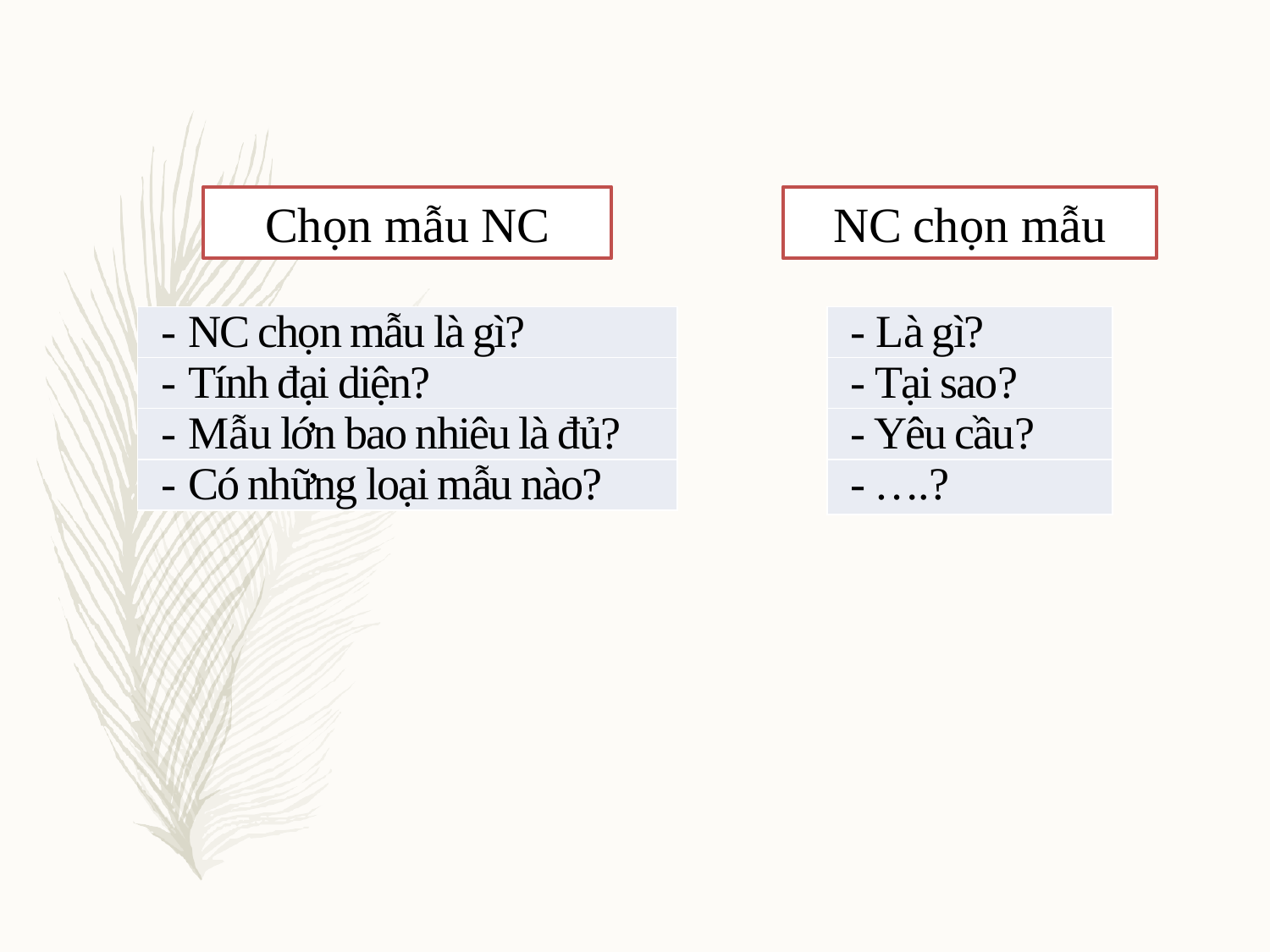

Chọn mẫu NC
NC chọn mẫu
| - NC chọn mẫu là gì? |
| --- |
| - Tính đại diện? |
| - Mẫu lớn bao nhiêu là đủ? |
| - Có những loại mẫu nào? |
| - Là gì? |
| --- |
| - Tại sao? |
| - Yêu cầu? |
| - ….? |